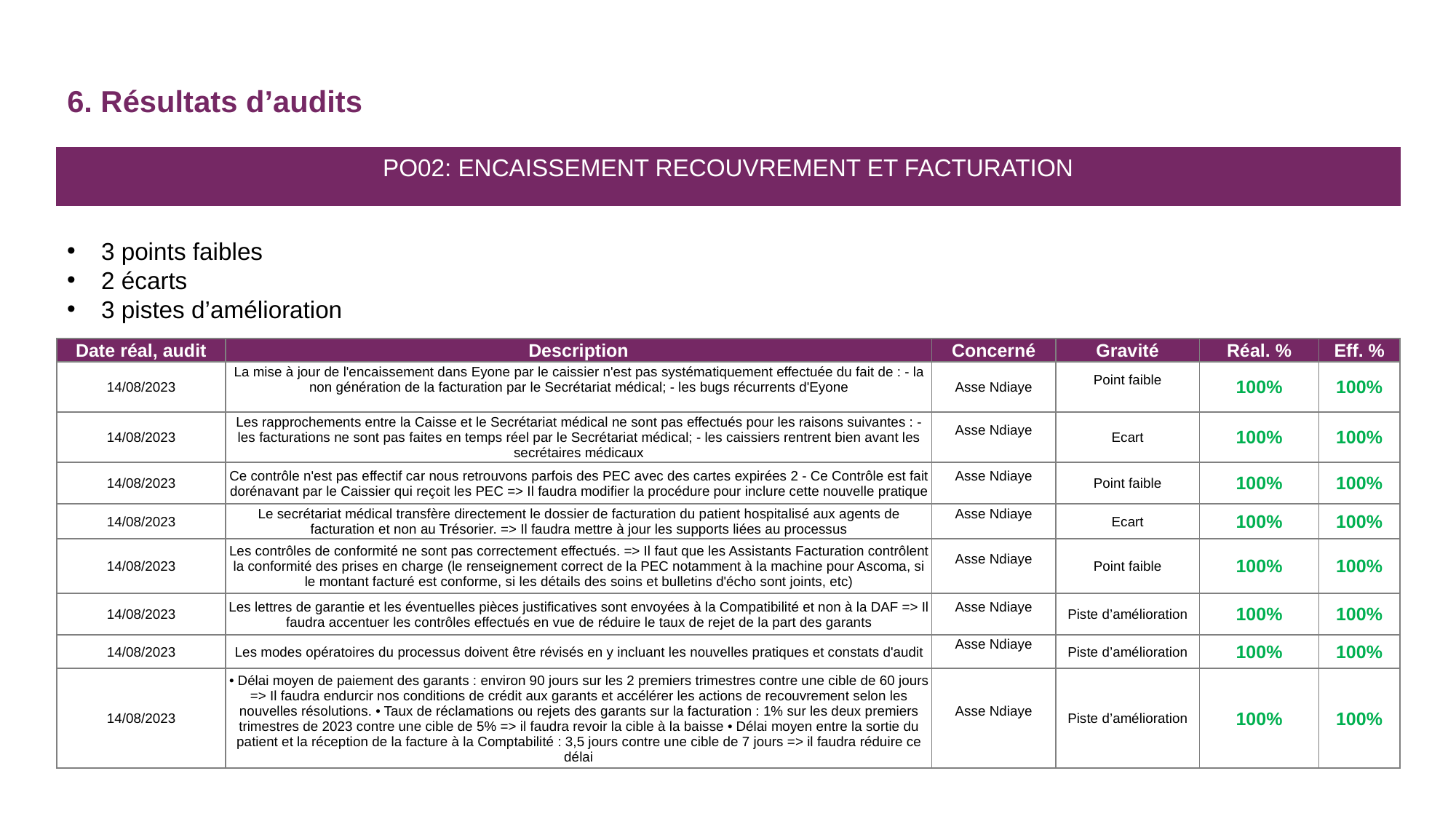

6. Résultats d’audits
PO02: ENCAISSEMENT RECOUVREMENT ET FACTURATION
3 points faibles
2 écarts
3 pistes d’amélioration
| Date réal, audit | Description | Concerné | Gravité | Réal. % | Eff. % |
| --- | --- | --- | --- | --- | --- |
| 14/08/2023 | La mise à jour de l'encaissement dans Eyone par le caissier n'est pas systématiquement effectuée du fait de : - la non génération de la facturation par le Secrétariat médical; - les bugs récurrents d'Eyone | Asse Ndiaye | Point faible | 100% | 100% |
| 14/08/2023 | Les rapprochements entre la Caisse et le Secrétariat médical ne sont pas effectués pour les raisons suivantes : - les facturations ne sont pas faites en temps réel par le Secrétariat médical; - les caissiers rentrent bien avant les secrétaires médicaux | Asse Ndiaye | Ecart | 100% | 100% |
| 14/08/2023 | Ce contrôle n'est pas effectif car nous retrouvons parfois des PEC avec des cartes expirées 2 - Ce Contrôle est fait dorénavant par le Caissier qui reçoit les PEC => Il faudra modifier la procédure pour inclure cette nouvelle pratique | Asse Ndiaye | Point faible | 100% | 100% |
| 14/08/2023 | Le secrétariat médical transfère directement le dossier de facturation du patient hospitalisé aux agents de facturation et non au Trésorier. => Il faudra mettre à jour les supports liées au processus | Asse Ndiaye | Ecart | 100% | 100% |
| 14/08/2023 | Les contrôles de conformité ne sont pas correctement effectués. => Il faut que les Assistants Facturation contrôlent la conformité des prises en charge (le renseignement correct de la PEC notamment à la machine pour Ascoma, si le montant facturé est conforme, si les détails des soins et bulletins d'écho sont joints, etc) | Asse Ndiaye | Point faible | 100% | 100% |
| 14/08/2023 | Les lettres de garantie et les éventuelles pièces justificatives sont envoyées à la Compatibilité et non à la DAF => Il faudra accentuer les contrôles effectués en vue de réduire le taux de rejet de la part des garants | Asse Ndiaye | Piste d’amélioration | 100% | 100% |
| 14/08/2023 | Les modes opératoires du processus doivent être révisés en y incluant les nouvelles pratiques et constats d'audit | Asse Ndiaye | Piste d’amélioration | 100% | 100% |
| 14/08/2023 | • Délai moyen de paiement des garants : environ 90 jours sur les 2 premiers trimestres contre une cible de 60 jours => Il faudra endurcir nos conditions de crédit aux garants et accélérer les actions de recouvrement selon les nouvelles résolutions. • Taux de réclamations ou rejets des garants sur la facturation : 1% sur les deux premiers trimestres de 2023 contre une cible de 5% => il faudra revoir la cible à la baisse • Délai moyen entre la sortie du patient et la réception de la facture à la Comptabilité : 3,5 jours contre une cible de 7 jours => il faudra réduire ce délai | Asse Ndiaye | Piste d’amélioration | 100% | 100% |